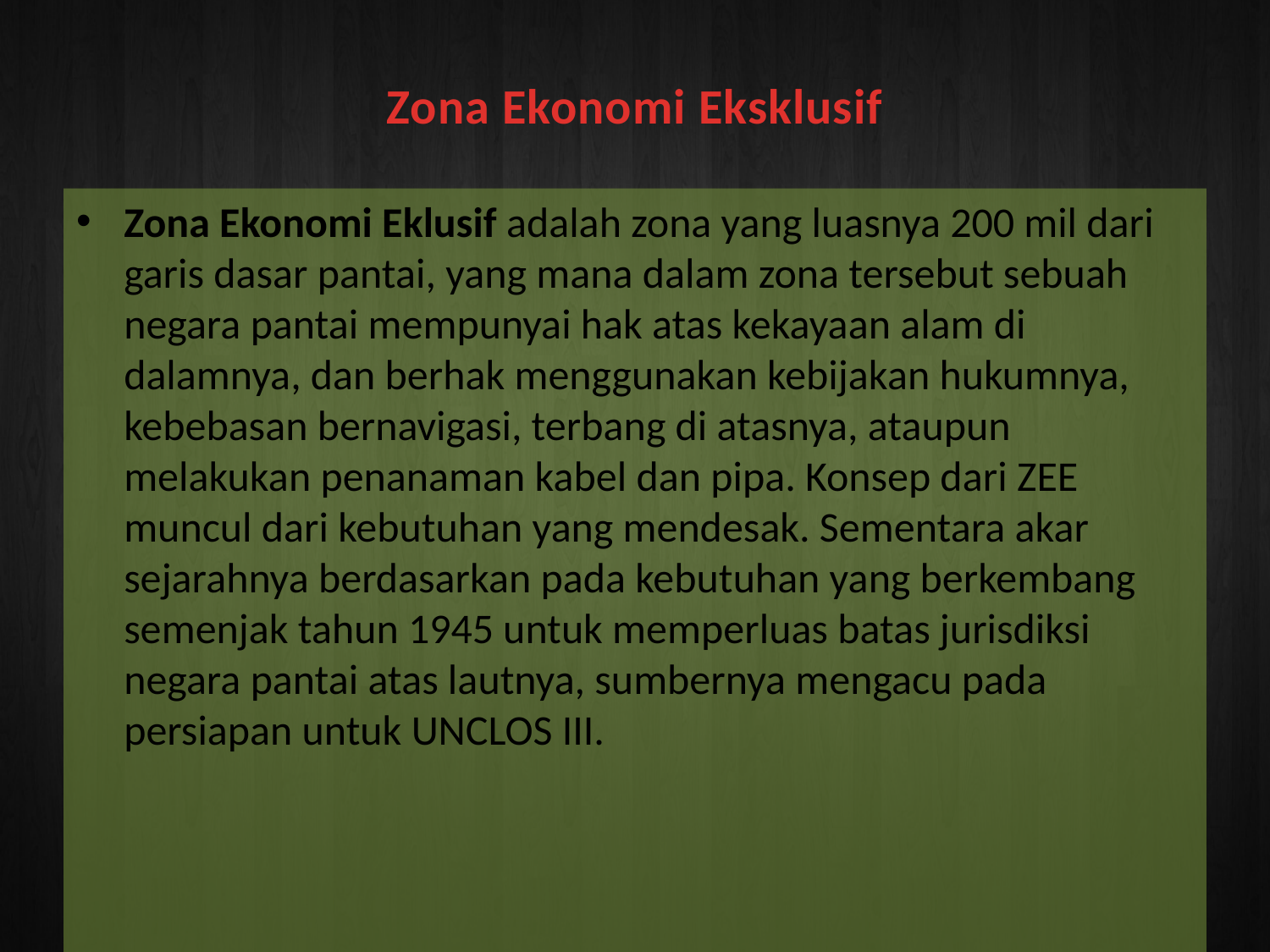

# Zona Ekonomi Eksklusif
Zona Ekonomi Eklusif adalah zona yang luasnya 200 mil dari garis dasar pantai, yang mana dalam zona tersebut sebuah negara pantai mempunyai hak atas kekayaan alam di dalamnya, dan berhak menggunakan kebijakan hukumnya, kebebasan bernavigasi, terbang di atasnya, ataupun melakukan penanaman kabel dan pipa. Konsep dari ZEE muncul dari kebutuhan yang mendesak. Sementara akar sejarahnya berdasarkan pada kebutuhan yang berkembang semenjak tahun 1945 untuk memperluas batas jurisdiksi negara pantai atas lautnya, sumbernya mengacu pada persiapan untuk UNCLOS III.